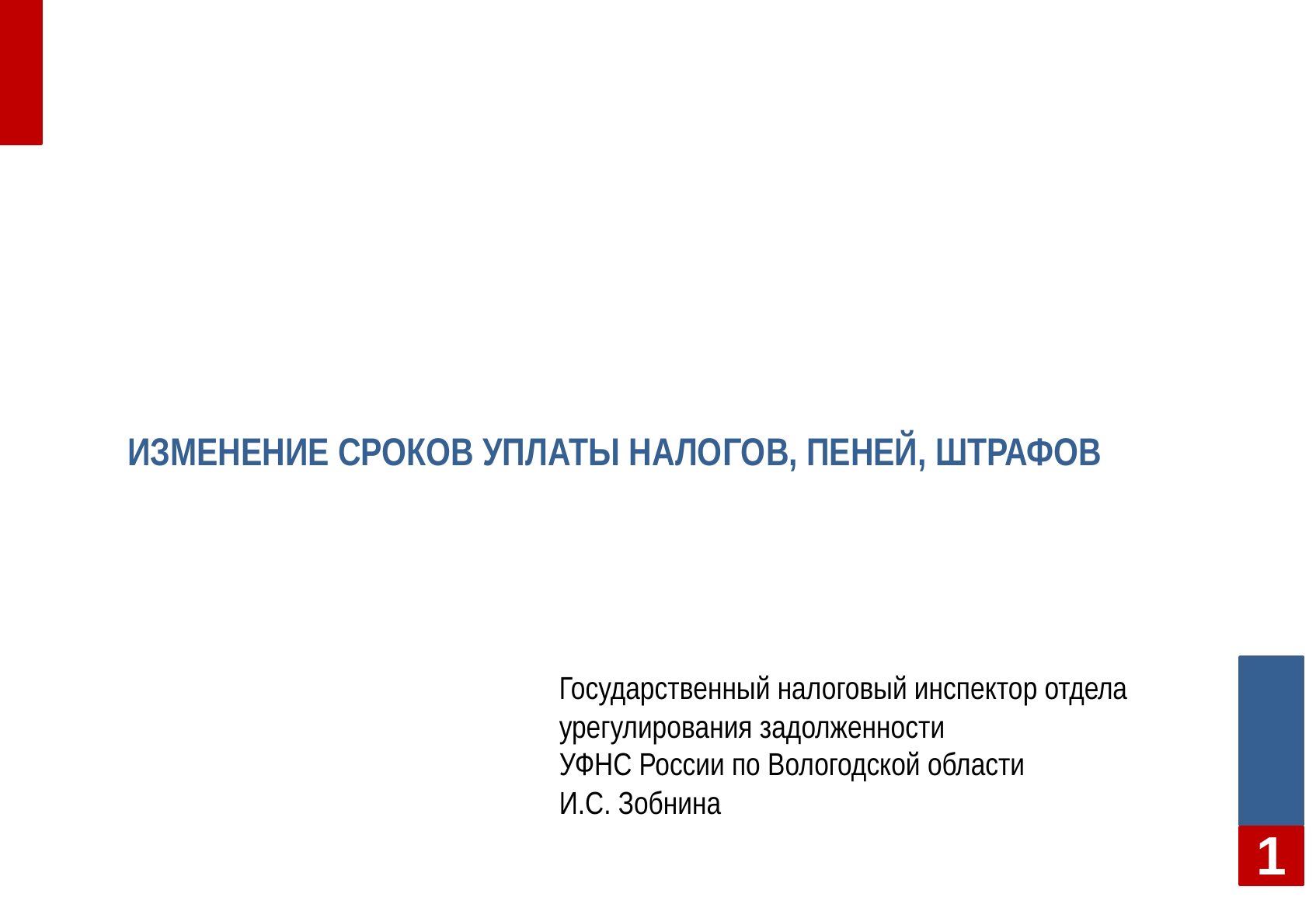

# Изменение сроков уплаты налогов, пеней, штрафов
Государственный налоговый инспектор отдела урегулирования задолженности
УФНС России по Вологодской области
И.С. Зобнина

1